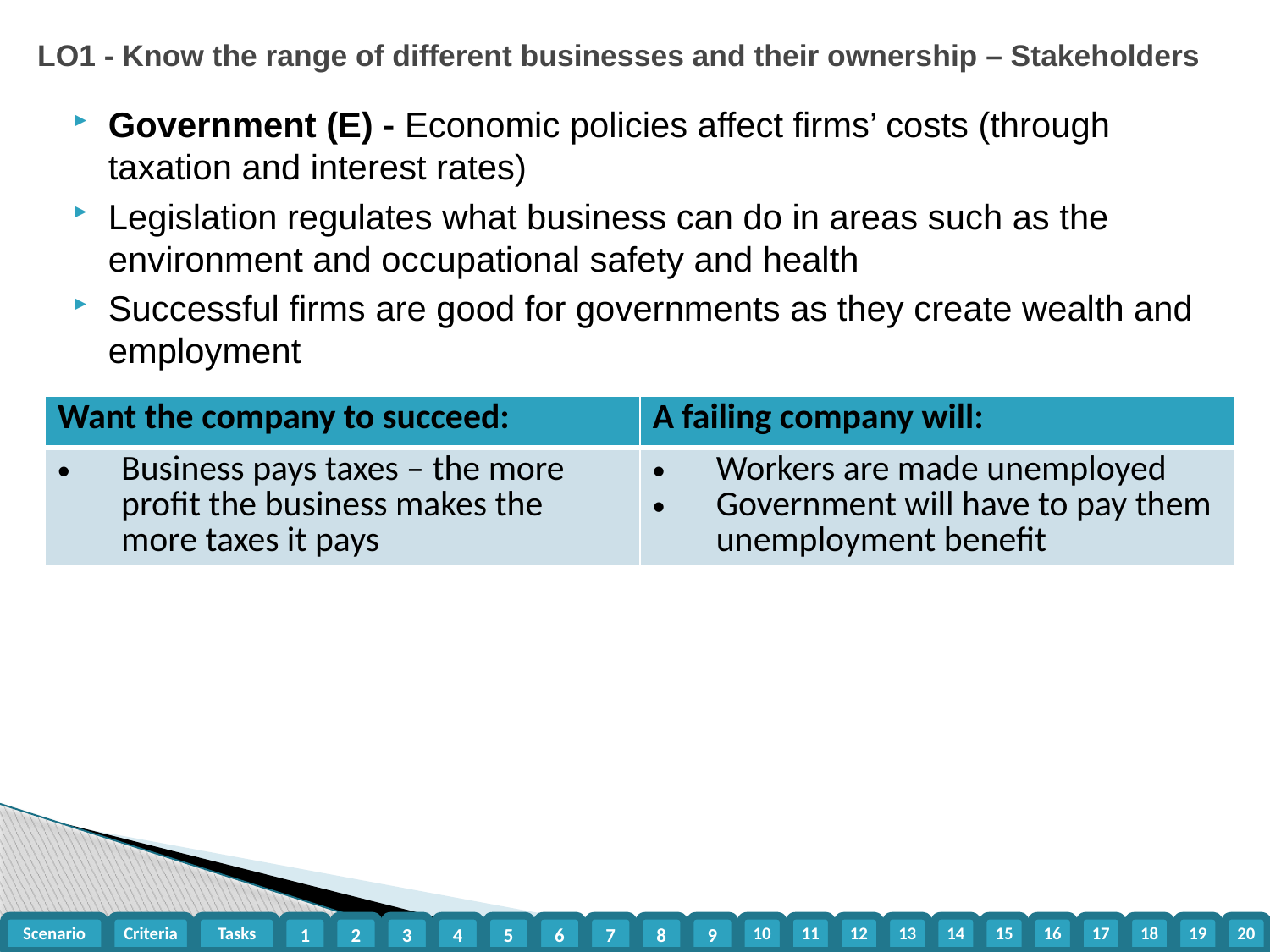

LO1 - Know the range of different businesses and their ownership – Stakeholders
Government (E) - Economic policies affect firms’ costs (through taxation and interest rates)
Legislation regulates what business can do in areas such as the environment and occupational safety and health
Successful firms are good for governments as they create wealth and employment
| Want the company to succeed: | A failing company will: |
| --- | --- |
| Business pays taxes – the more profit the business makes the more taxes it pays | Workers are made unemployed Government will have to pay them unemployment benefit |